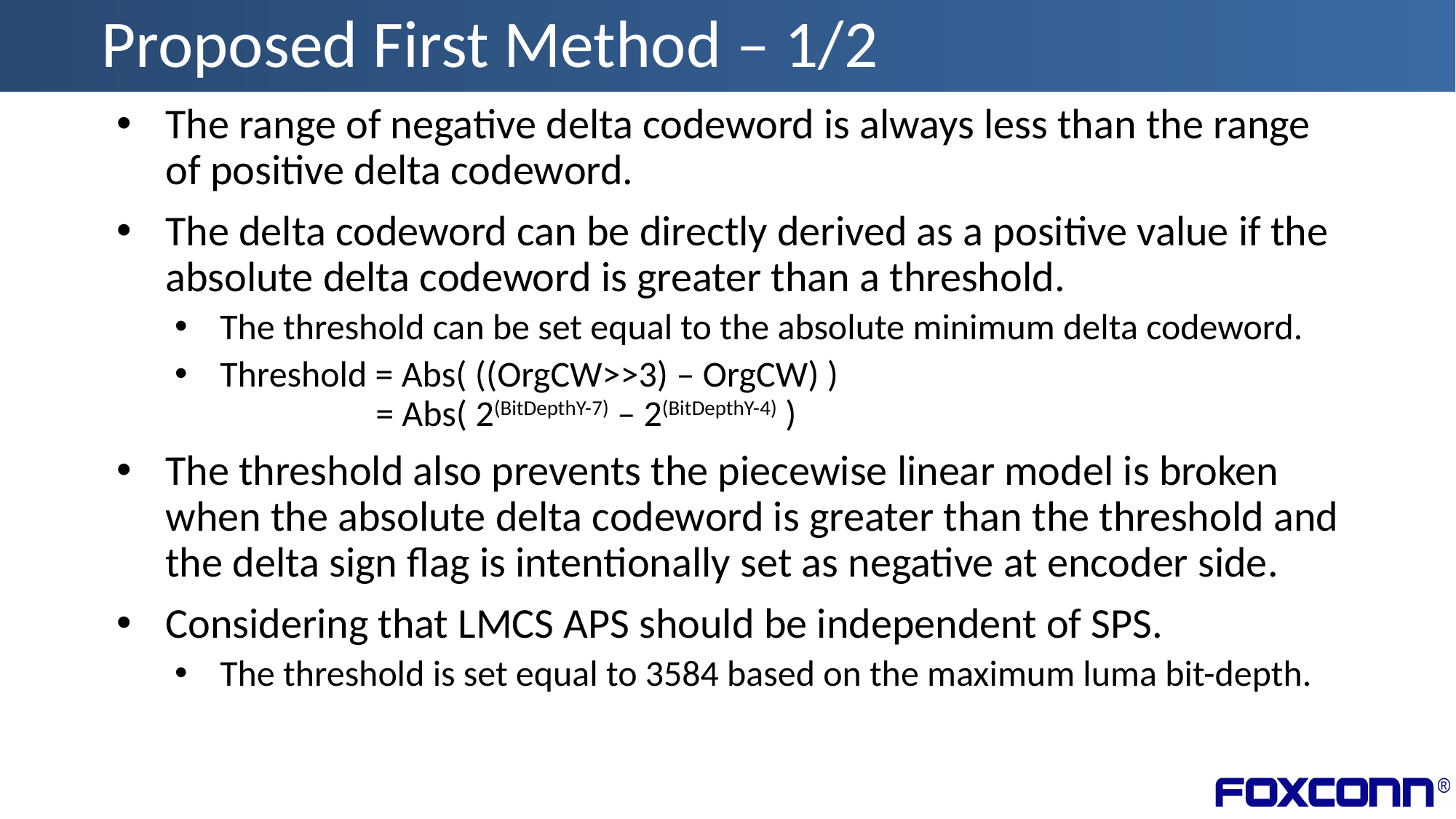

# Proposed First Method – 1/2
The range of negative delta codeword is always less than the range of positive delta codeword.
The delta codeword can be directly derived as a positive value if the absolute delta codeword is greater than a threshold.
The threshold can be set equal to the absolute minimum delta codeword.
Threshold = Abs( ((OrgCW>>3) – OrgCW) )
                   = Abs( 2(BitDepthY-7) – 2(BitDepthY-4) )
The threshold also prevents the piecewise linear model is broken when the absolute delta codeword is greater than the threshold and the delta sign flag is intentionally set as negative at encoder side.
Considering that LMCS APS should be independent of SPS.
The threshold is set equal to 3584 based on the maximum luma bit-depth.